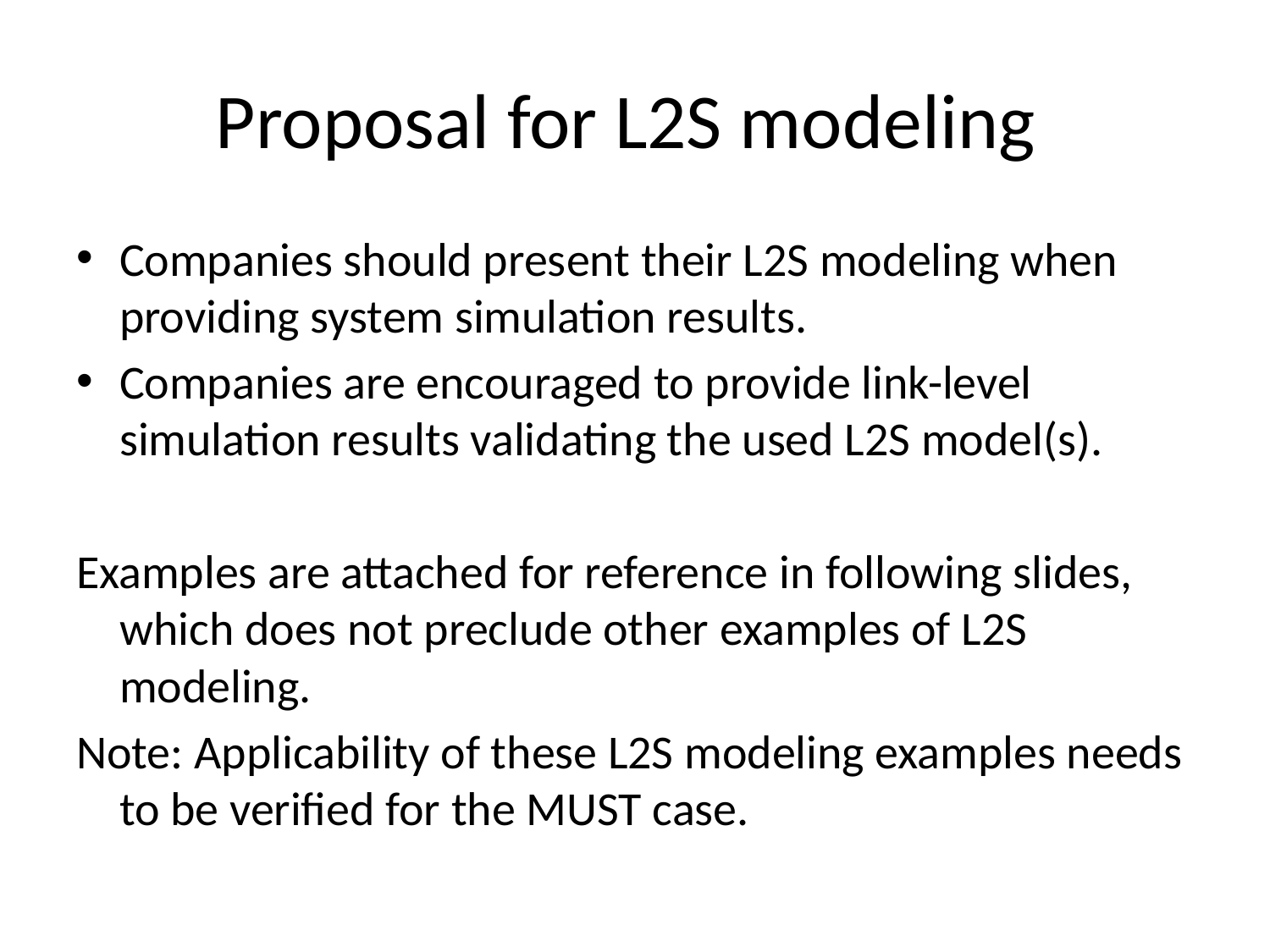

# Proposal for L2S modeling
Companies should present their L2S modeling when providing system simulation results.
Companies are encouraged to provide link-level simulation results validating the used L2S model(s).

Examples are attached for reference in following slides, which does not preclude other examples of L2S modeling.
Note: Applicability of these L2S modeling examples needs to be verified for the MUST case.